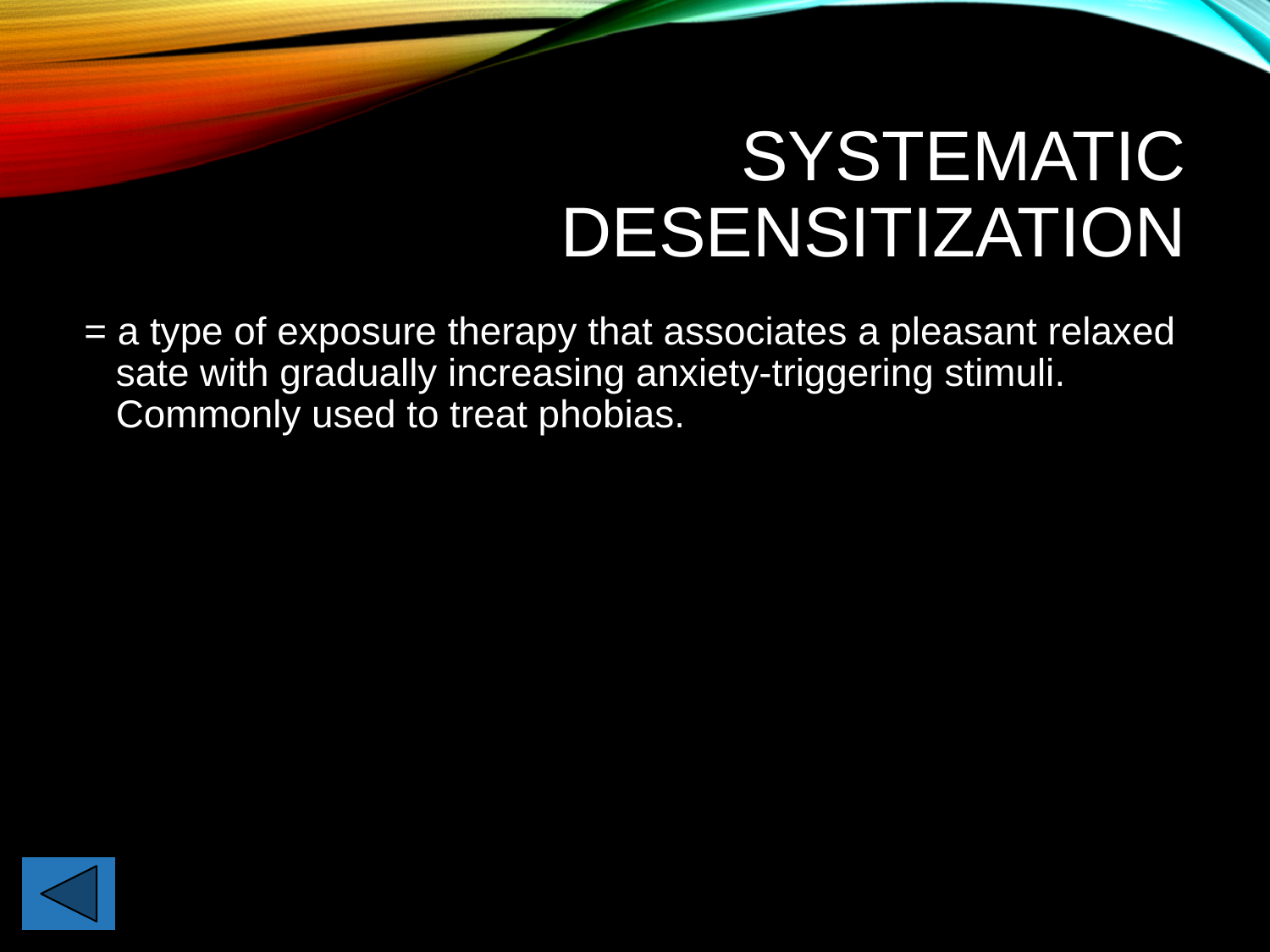

# Systematic Desensitization
= a type of exposure therapy that associates a pleasant relaxed sate with gradually increasing anxiety-triggering stimuli.  Commonly used to treat phobias.